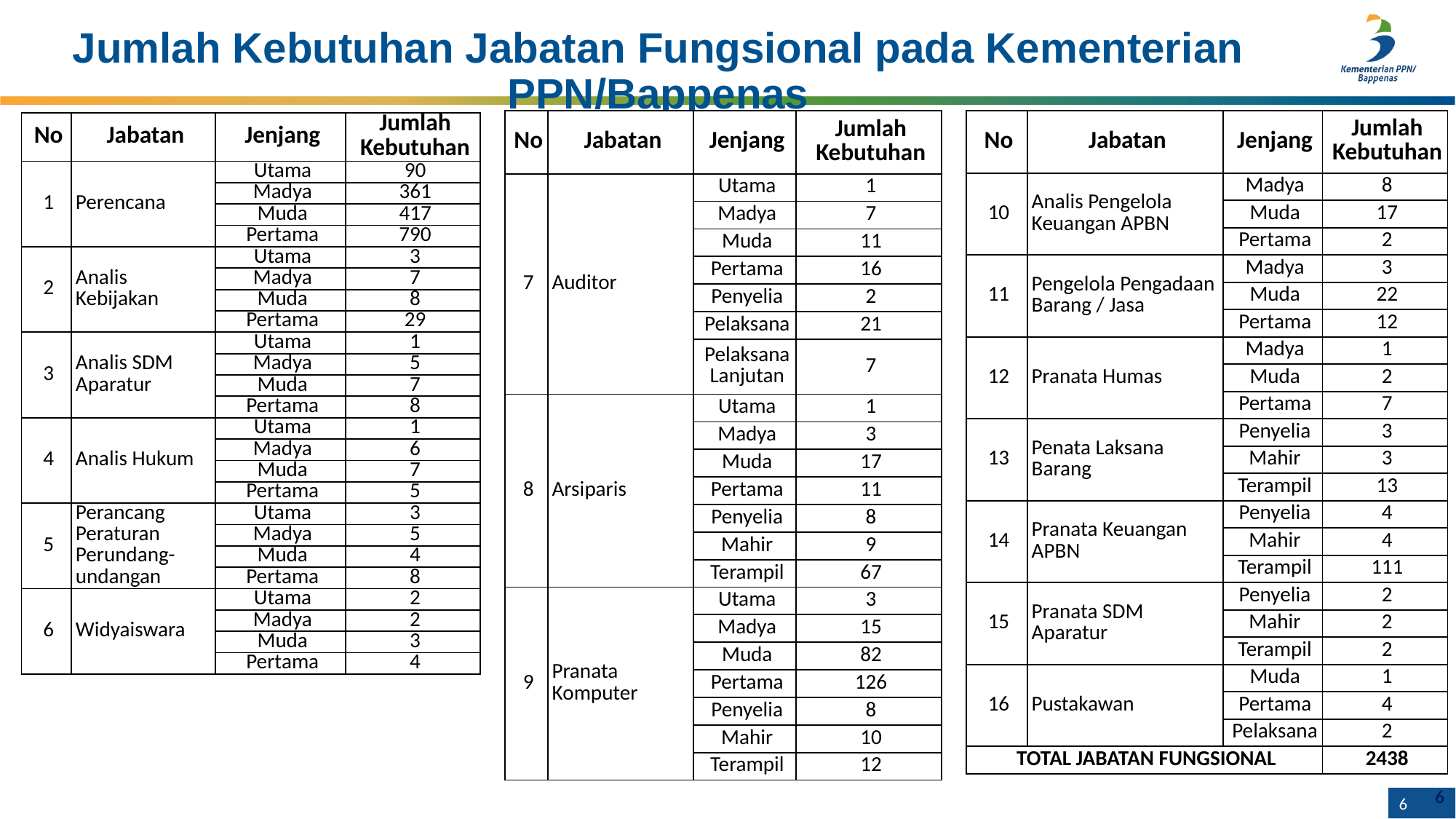

# Jumlah Kebutuhan Jabatan Fungsional pada Kementerian PPN/Bappenas
| No | Jabatan | Jenjang | Jumlah Kebutuhan |
| --- | --- | --- | --- |
| 7 | Auditor | Utama | 1 |
| 22 | Auditor Madya | Madya | 7 |
| 23 | Auditor Muda | Muda | 11 |
| 24 | Auditor Pelaksana | Pertama | 16 |
| 25 | Auditor Pelaksana Lanjutan | Penyelia | 2 |
| 26 | Auditor Penyelia | Pelaksana | 21 |
| 27 | Auditor Pertama | Pelaksana Lanjutan | 7 |
| 8 | Arsiparis | Utama | 1 |
| 29 | Arsiparis Madya | Madya | 3 |
| 30 | Arsiparis Muda | Muda | 17 |
| 31 | Arsiparis Pertama | Pertama | 11 |
| 32 | Arsiparis Penyelia | Penyelia | 8 |
| 33 | Arsiparis Mahir | Mahir | 9 |
| 34 | Arsiparis Terampil | Terampil | 67 |
| 9 | Pranata Komputer | Utama | 3 |
| 36 | Pranata Komputer Madya | Madya | 15 |
| 37 | Pranata Komputer Muda | Muda | 82 |
| 38 | Pranata Komputer Pertama | Pertama | 126 |
| 39 | Pranata Komputer Penyelia | Penyelia | 8 |
| 40 | Pranata Komputer Mahir | Mahir | 10 |
| 41 | Pranata Komputer Terampil | Terampil | 12 |
| No | Jabatan | Jenjang | Jumlah Kebutuhan |
| --- | --- | --- | --- |
| 10 | Analis Pengelola Keuangan APBN | Madya | 8 |
| 43 | Analis Pengelola Keuangan APBN Muda | Muda | 17 |
|  |  | Pertama | 2 |
| 11 | Pengelola Pengadaan Barang / Jasa | Madya | 3 |
| 46 | Pengelola Pengadaan Barang / Jasa Muda | Muda | 22 |
| 47 | Pengelola Pengadaan Barang / Jasa Pertama | Pertama | 12 |
| 12 | Pranata Humas | Madya | 1 |
| 49 | Pranata Humas Muda | Muda | 2 |
| 50 | Pranata Humas Pertama | Pertama | 7 |
| 13 | Penata Laksana Barang | Penyelia | 3 |
| 56 | Penata Laksana Barang Penyelia | Mahir | 3 |
| 57 | Penata Laksana Barang Terampil | Terampil | 13 |
| 14 | Pranata Keuangan APBN | Penyelia | 4 |
| 59 | Pranata Keuangan APBN Penyelia | Mahir | 4 |
| 60 | Pranata Keuangan APBN Terampil | Terampil | 111 |
| 15 | Pranata SDM Aparatur | Penyelia | 2 |
| 62 | Pranata SDM Aparatur Penyelia | Mahir | 2 |
| 63 | Pranata SDM Aparatur Terampil | Terampil | 2 |
| 16 | Pustakawan | Muda | 1 |
|  |  | Pertama | 4 |
| 65 | Staf Perencana TK 1 | Pelaksana | 2 |
| TOTAL JABATAN FUNGSIONAL |  |  | 2438 |
| No | Jabatan | Jenjang | Jumlah Kebutuhan |
| --- | --- | --- | --- |
| 1 | Perencana | Utama | 90 |
| 2 | Perencana | Madya | 361 |
| 3 | Perencana | Muda | 417 |
| 4 | Perencana | Pertama | 790 |
| 2 | Analis Kebijakan | Utama | 3 |
| 6 | Analis Kebijakan | Madya | 7 |
| 7 | Analis Kebijakan | Muda | 8 |
| 8 | Analis Kebijakan | Pertama | 29 |
| 3 | Analis SDM Aparatur | Utama | 1 |
| 10 | Analis SDM Aparatur | Madya | 5 |
| 11 | Analis SDM Aparatur | Muda | 7 |
| 12 | Analis SDM Aparatur | Pertama | 8 |
| 4 | Analis Hukum | Utama | 1 |
| 14 |  | Madya | 6 |
| 15 |  | Muda | 7 |
| 16 |  | Pertama | 5 |
| 5 | Perancang Peraturan Perundang-undangan | Utama | 3 |
| 5 | Perancang Peraturan Perundang-undangan | Madya | 5 |
| 19 | Perancang Peraturan Perundang-undangan | Muda | 4 |
| 20 | Perancang Peraturan Perundang-undangan | Pertama | 8 |
| 6 | Widyaiswara | Utama | 2 |
| 52 | Widyaiswara Madya | Madya | 2 |
| 53 | Widyaiswara Muda | Muda | 3 |
| 54 | Widyaiswara Pertama | Pertama | 4 |
6